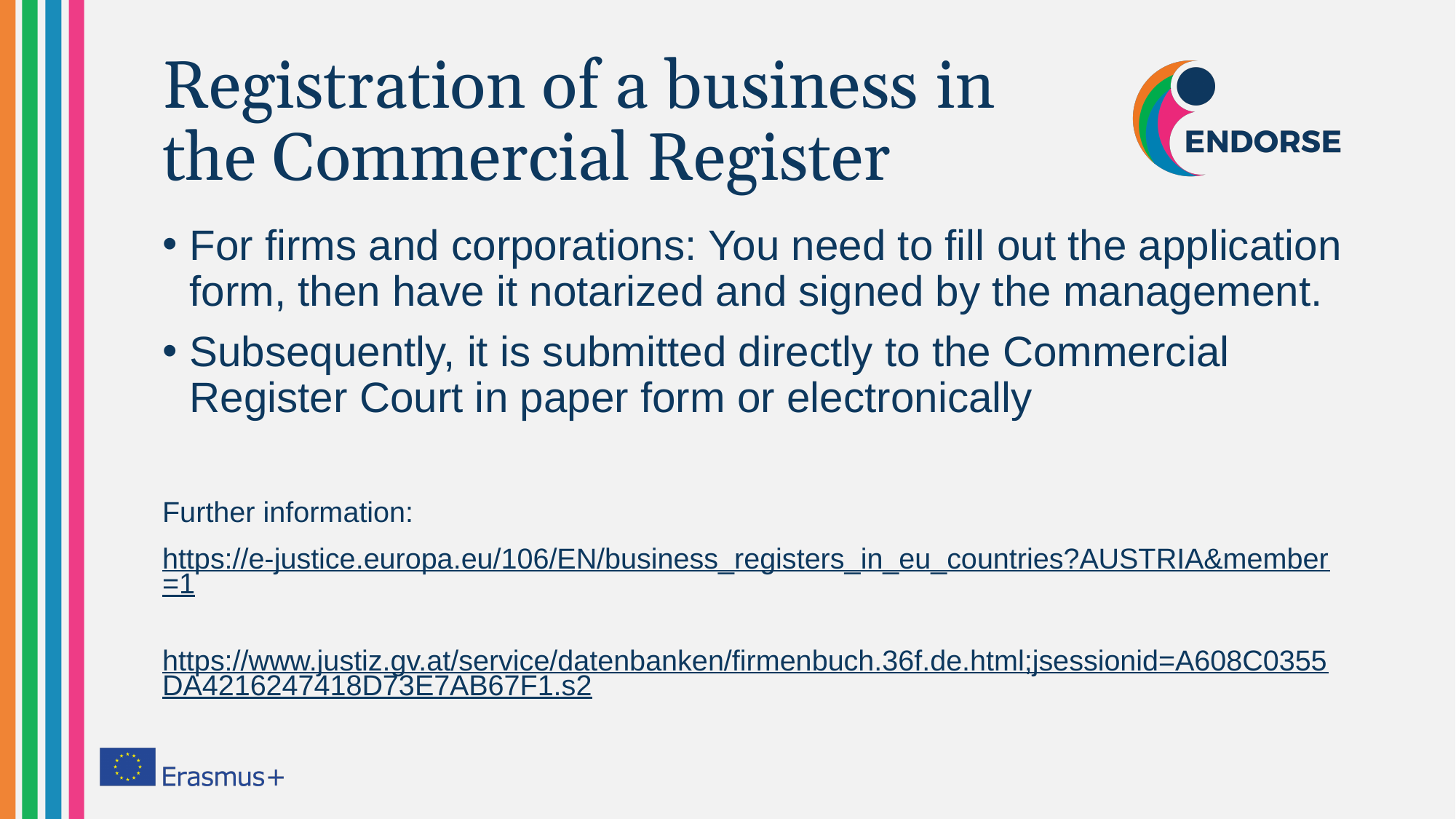

# Registration of a business in the Commercial Register
For firms and corporations: You need to fill out the application form, then have it notarized and signed by the management.
Subsequently, it is submitted directly to the Commercial Register Court in paper form or electronically

Further information:
https://e-justice.europa.eu/106/EN/business_registers_in_eu_countries?AUSTRIA&member=1
https://www.justiz.gv.at/service/datenbanken/firmenbuch.36f.de.html;jsessionid=A608C0355DA4216247418D73E7AB67F1.s2